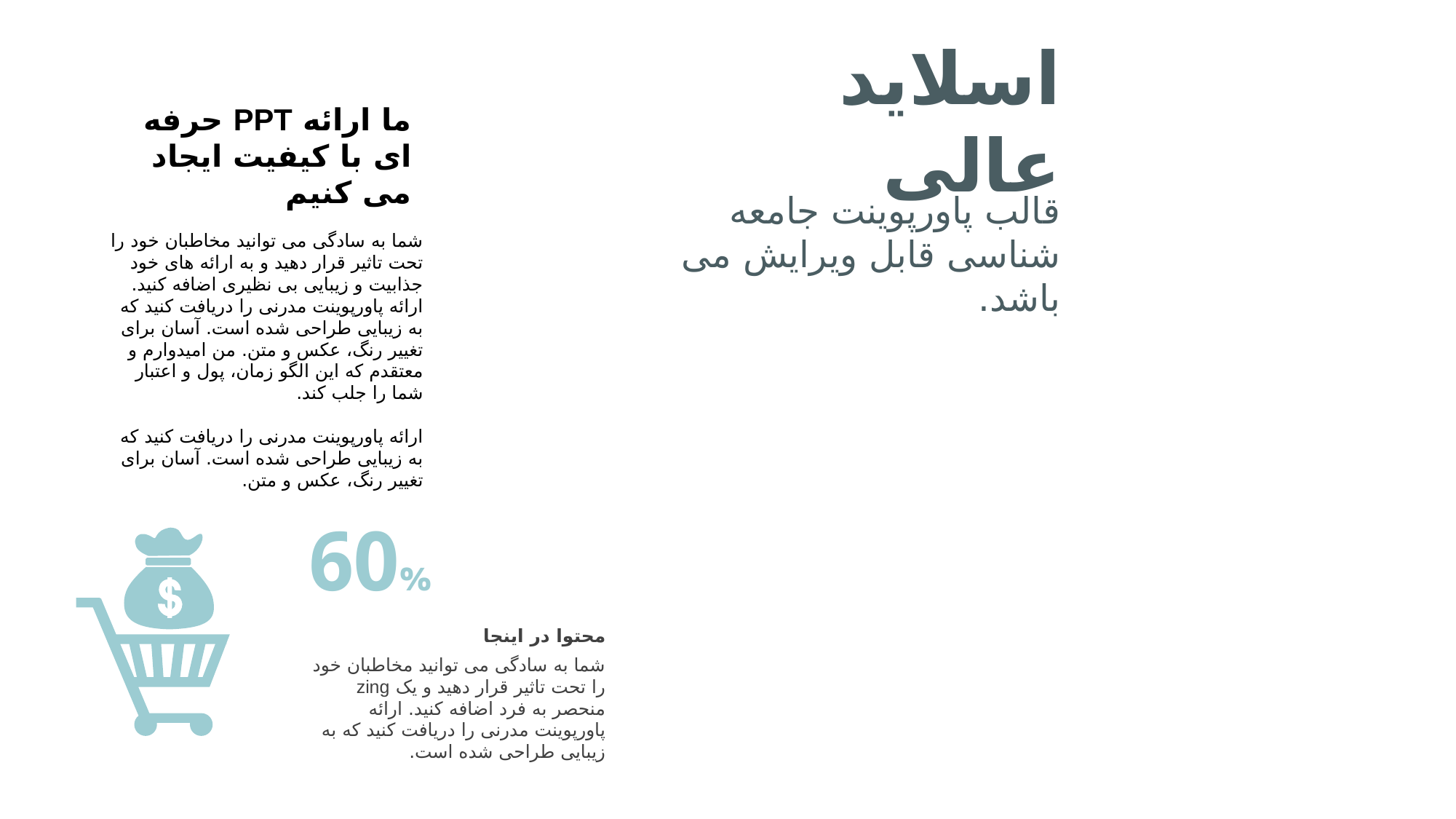

اسلاید
عالی
ما ارائه PPT حرفه ای با کیفیت ایجاد می کنیم
قالب پاورپوینت جامعه شناسی قابل ویرایش می باشد.
شما به سادگی می توانید مخاطبان خود را تحت تاثیر قرار دهید و به ارائه های خود جذابیت و زیبایی بی نظیری اضافه کنید. ارائه پاورپوینت مدرنی را دریافت کنید که به زیبایی طراحی شده است. آسان برای تغییر رنگ، عکس و متن. من امیدوارم و معتقدم که این الگو زمان، پول و اعتبار شما را جلب کند.

ارائه پاورپوینت مدرنی را دریافت کنید که به زیبایی طراحی شده است. آسان برای تغییر رنگ، عکس و متن.
60%

محتوا در اینجا
شما به سادگی می توانید مخاطبان خود را تحت تاثیر قرار دهید و یک zing منحصر به فرد اضافه کنید. ارائه پاورپوینت مدرنی را دریافت کنید که به زیبایی طراحی شده است.